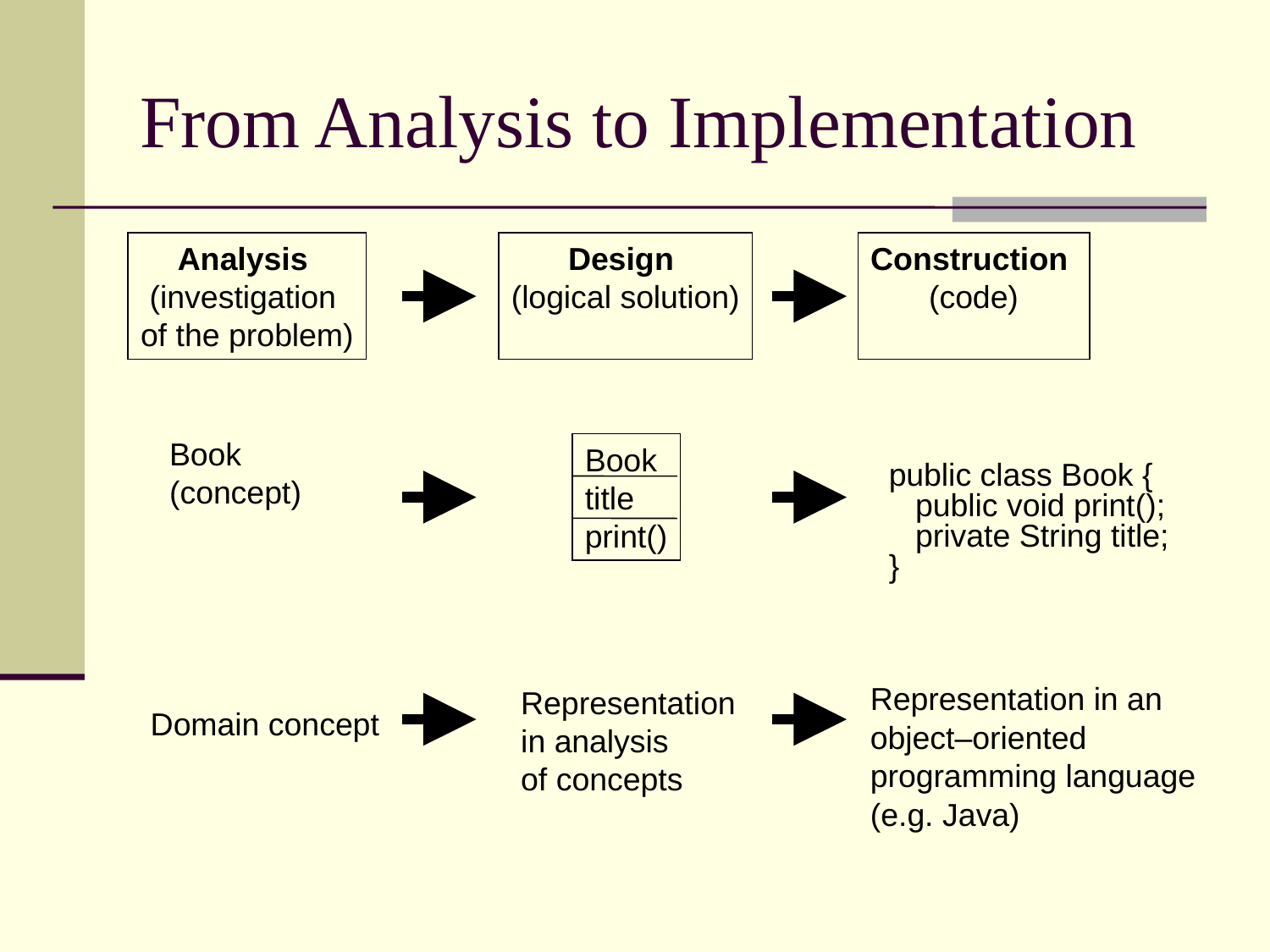

# From Analysis to Implementation
Analysis
(investigation
of the problem)
Design
(logical solution)

Construction
(code)

Book
(concept)
Book
title
print()

public class Book {
   public void print();
   private String title;
}

Representation
in analysis
of concepts
Representation in an
object–oriented
programming language
(e.g. Java)
Domain concept